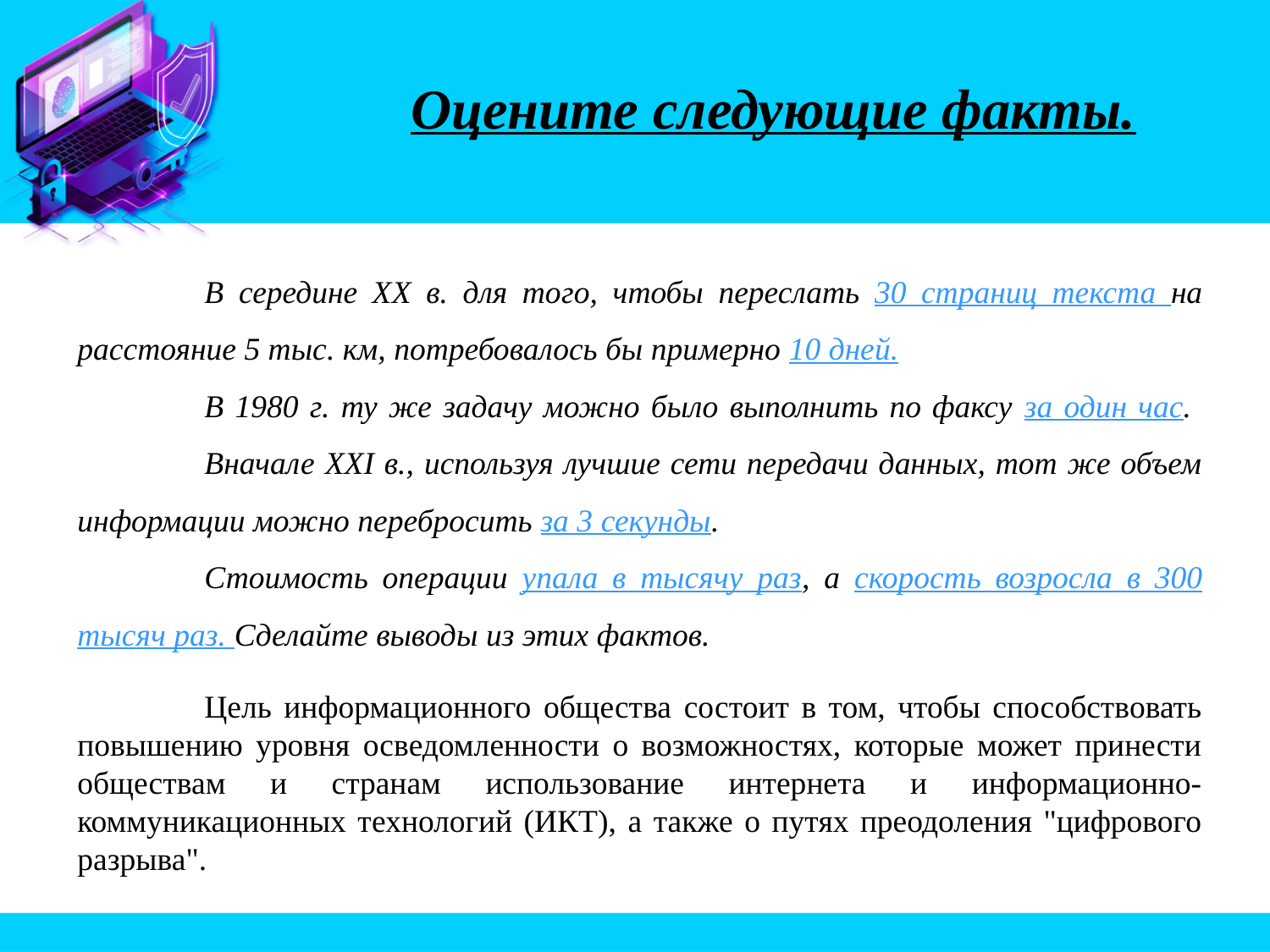

Оцените следующие факты.
	В середине XX в. для то­го, чтобы переслать 30 страниц текста на расстояние 5 тыс. км, потребовалось бы примерно 10 дней.
	В 1980 г. ту же задачу можно было выполнить по факсу за один час.
	Вначале XXI в., используя лучшие сети передачи данных, тот же объем информации можно перебросить за 3 секунды.
	Стоимость операции упала в тысячу раз, а скорость возросла в 300 тысяч раз. Сделайте выводы из этих фактов.

	Цель информационного общества состоит в том, чтобы способствовать повышению уровня осведомленности о возможностях, которые может принести обществам и странам использование интернета и информационно-коммуникационных технологий (ИКТ), а также о путях преодоления "цифрового разрыва".